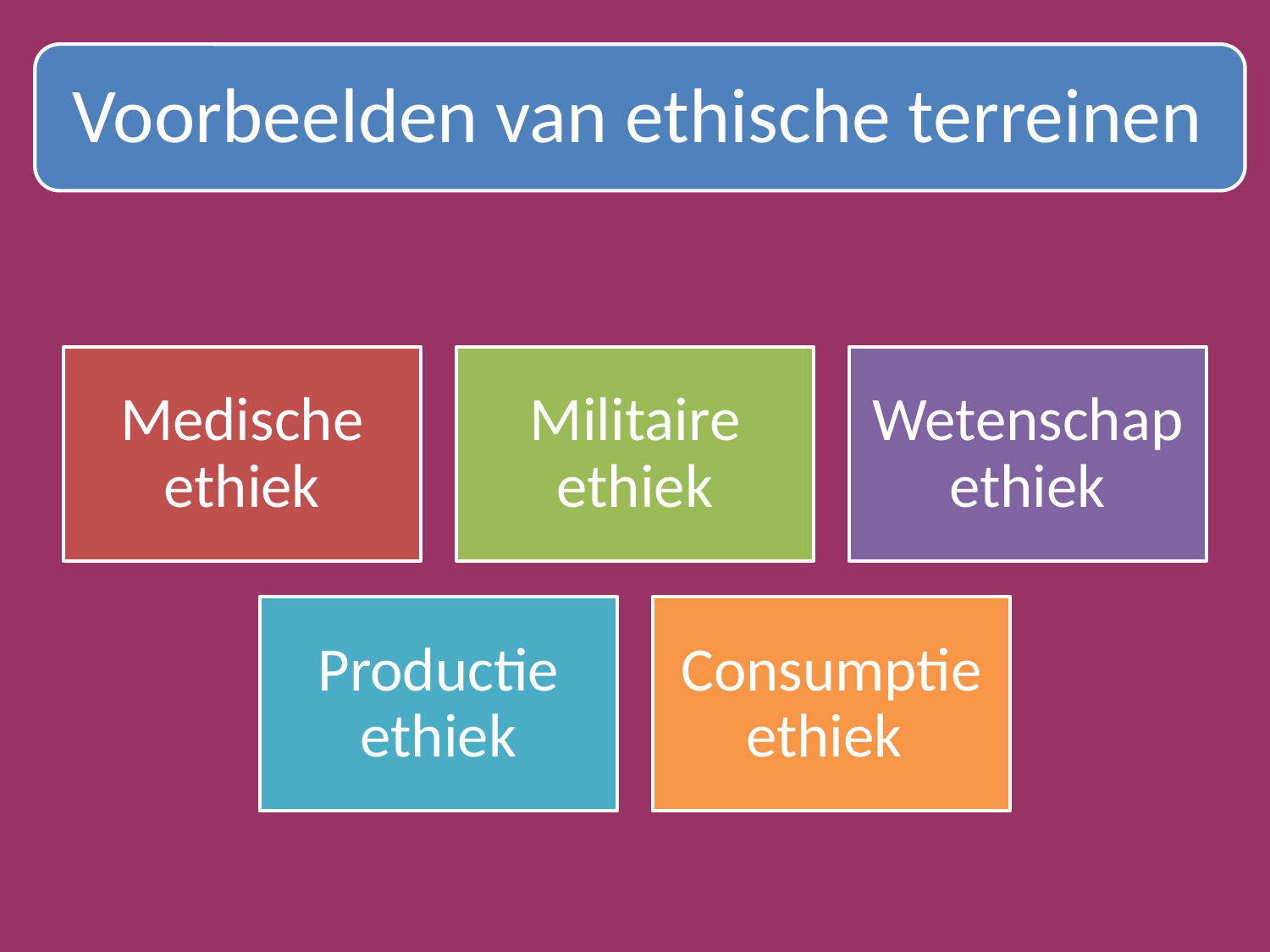

Voorbeelden van ethische terreinen
Medische ethiek
Militaire ethiek
Wetenschap ethiek
Productie ethiek
Consumptie ethiek